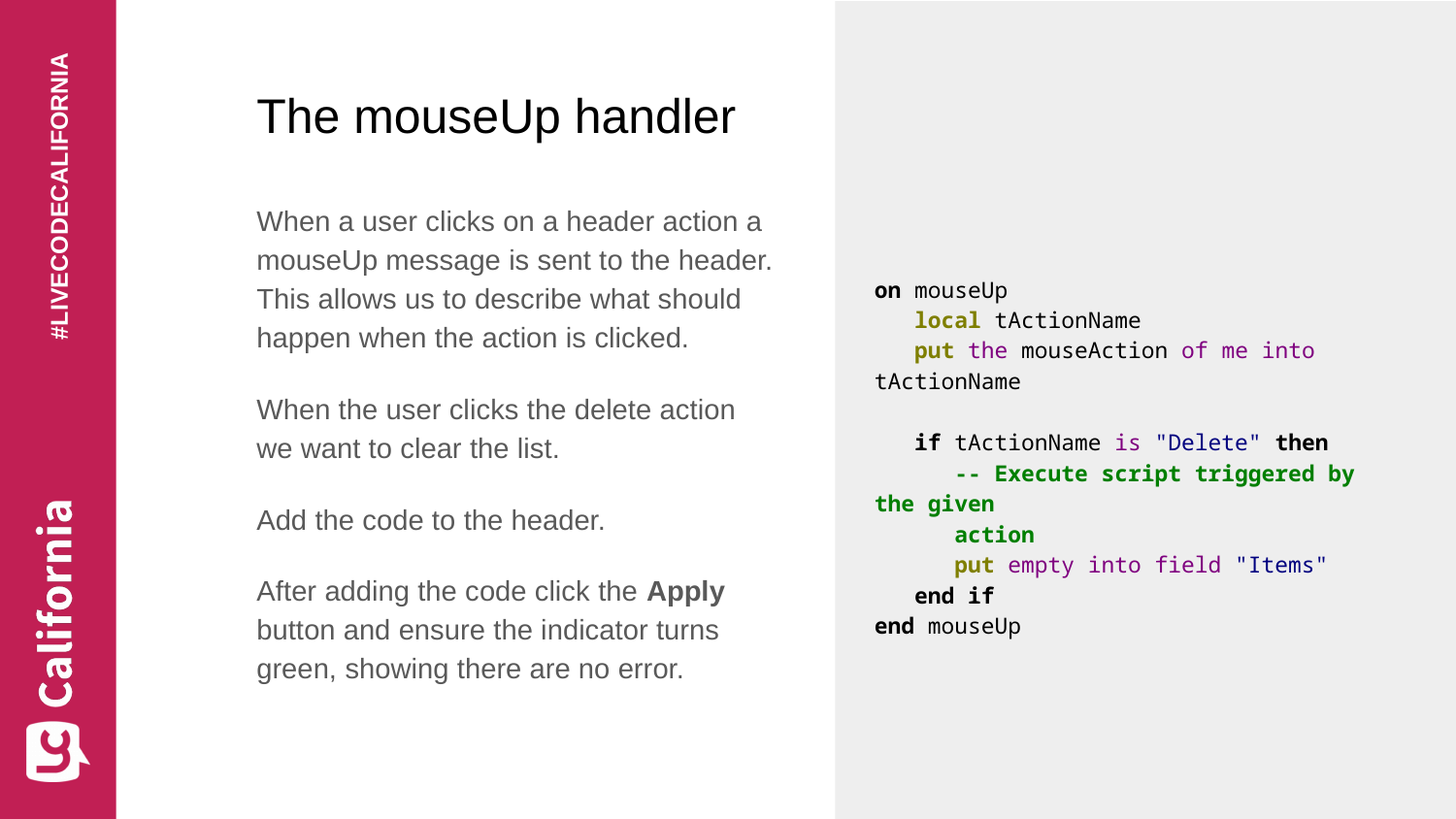

# The mouseUp handler
When a user clicks on a header action a mouseUp message is sent to the header. This allows us to describe what should happen when the action is clicked.
When the user clicks the delete action we want to clear the list.
Add the code to the header.
After adding the code click the Apply button and ensure the indicator turns green, showing there are no error.
on mouseUp
   local tActionName
   put the mouseAction of me into tActionName

   if tActionName is "Delete" then
      -- Execute script triggered by the given
      action
      put empty into field "Items"
   end if
end mouseUp